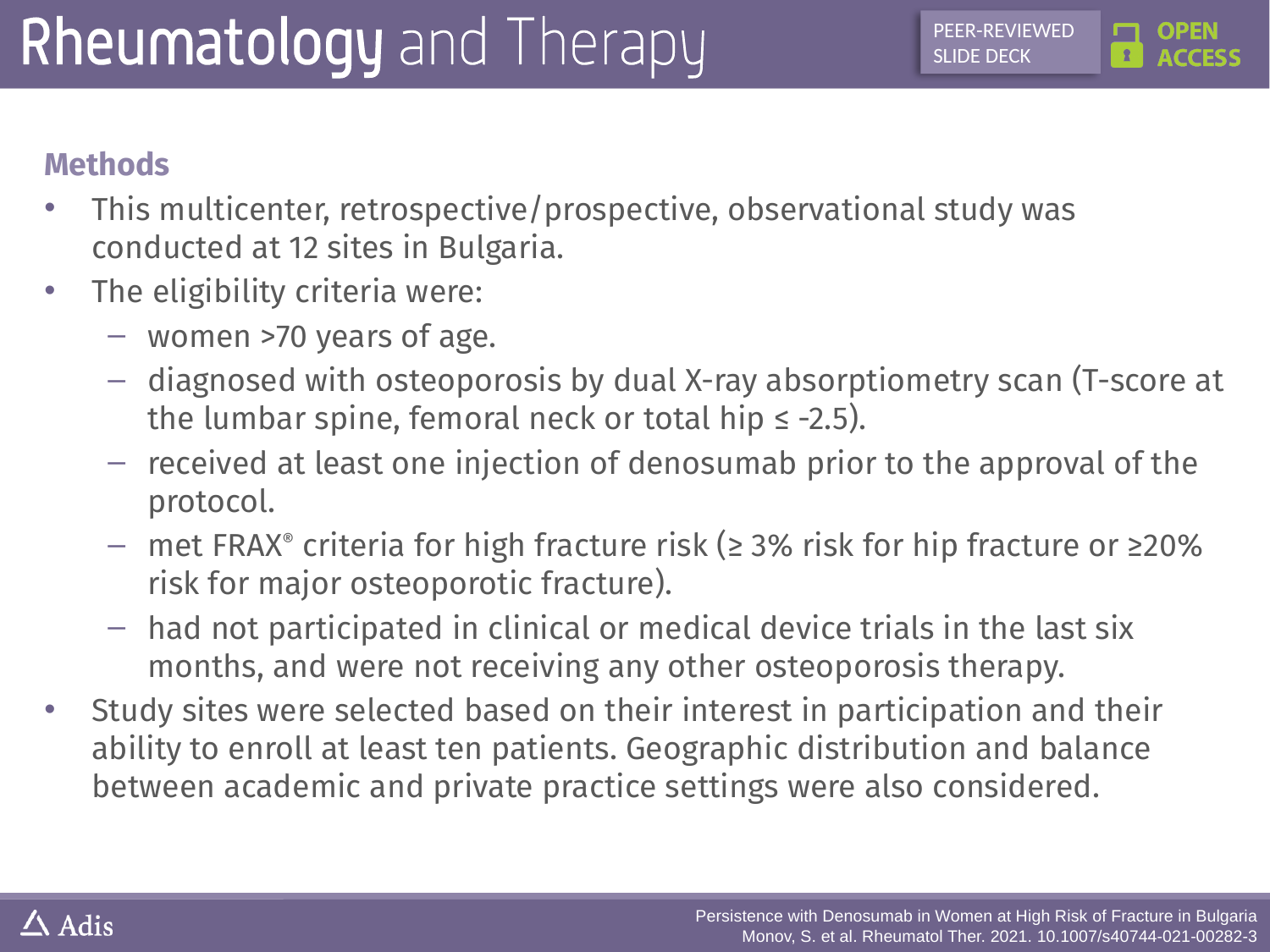

PEER-REVIEWED SLIDE DECK
Methods
This multicenter, retrospective/prospective, observational study was conducted at 12 sites in Bulgaria.
The eligibility criteria were:
women >70 years of age.
diagnosed with osteoporosis by dual X-ray absorptiometry scan (T-score at the lumbar spine, femoral neck or total hip ≤ -2.5).
received at least one injection of denosumab prior to the approval of the protocol.
met FRAX® criteria for high fracture risk (≥ 3% risk for hip fracture or ≥20% risk for major osteoporotic fracture).
had not participated in clinical or medical device trials in the last six months, and were not receiving any other osteoporosis therapy.
Study sites were selected based on their interest in participation and their ability to enroll at least ten patients. Geographic distribution and balance between academic and private practice settings were also considered.
Persistence with Denosumab in Women at High Risk of Fracture in Bulgaria
Monov, S. et al. Rheumatol Ther. 2021. 10.1007/s40744-021-00282-3